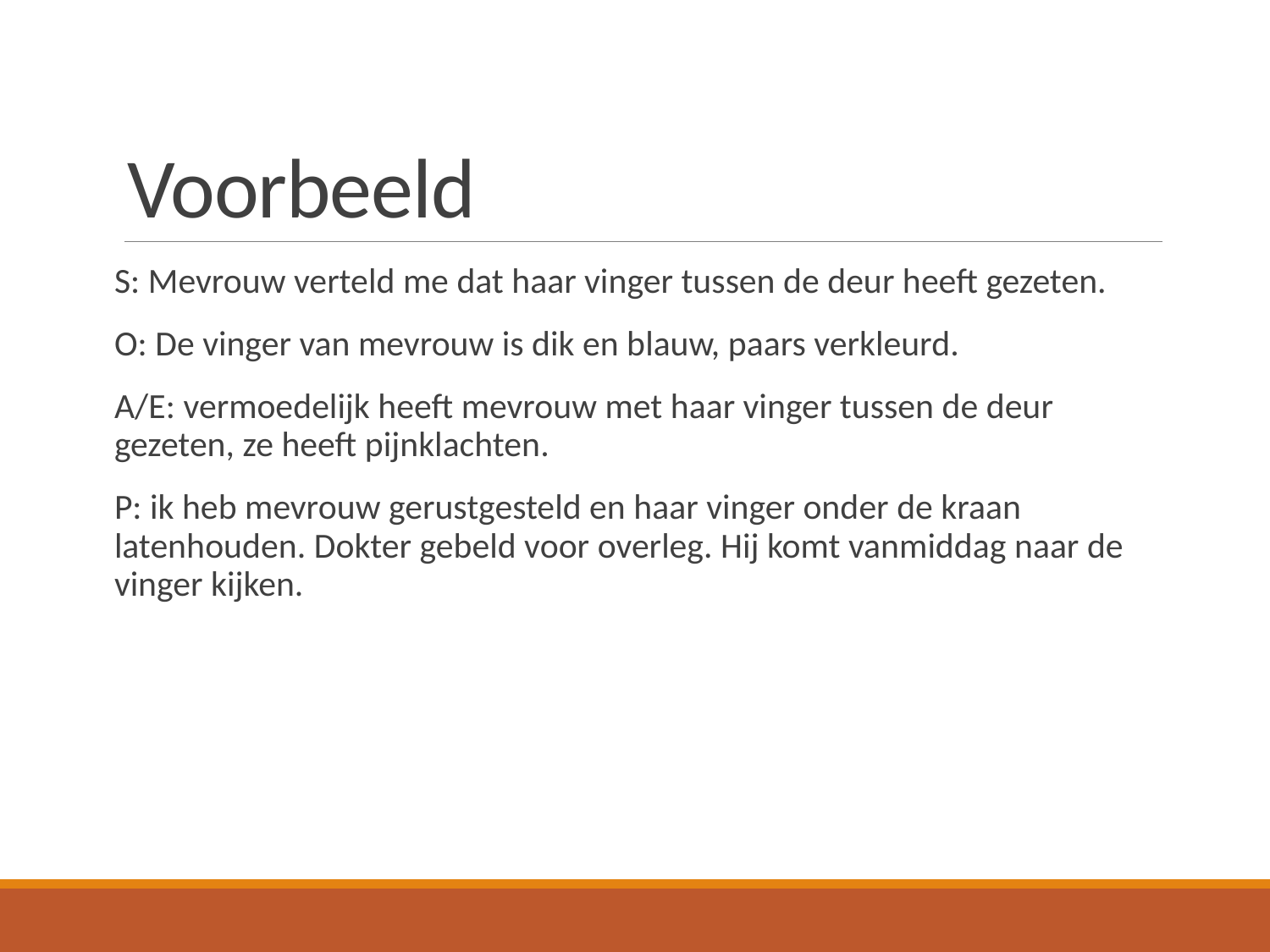

# Voorbeeld
S: Mevrouw verteld me dat haar vinger tussen de deur heeft gezeten.
O: De vinger van mevrouw is dik en blauw, paars verkleurd.
A/E: vermoedelijk heeft mevrouw met haar vinger tussen de deur gezeten, ze heeft pijnklachten.
P: ik heb mevrouw gerustgesteld en haar vinger onder de kraan latenhouden. Dokter gebeld voor overleg. Hij komt vanmiddag naar de vinger kijken.